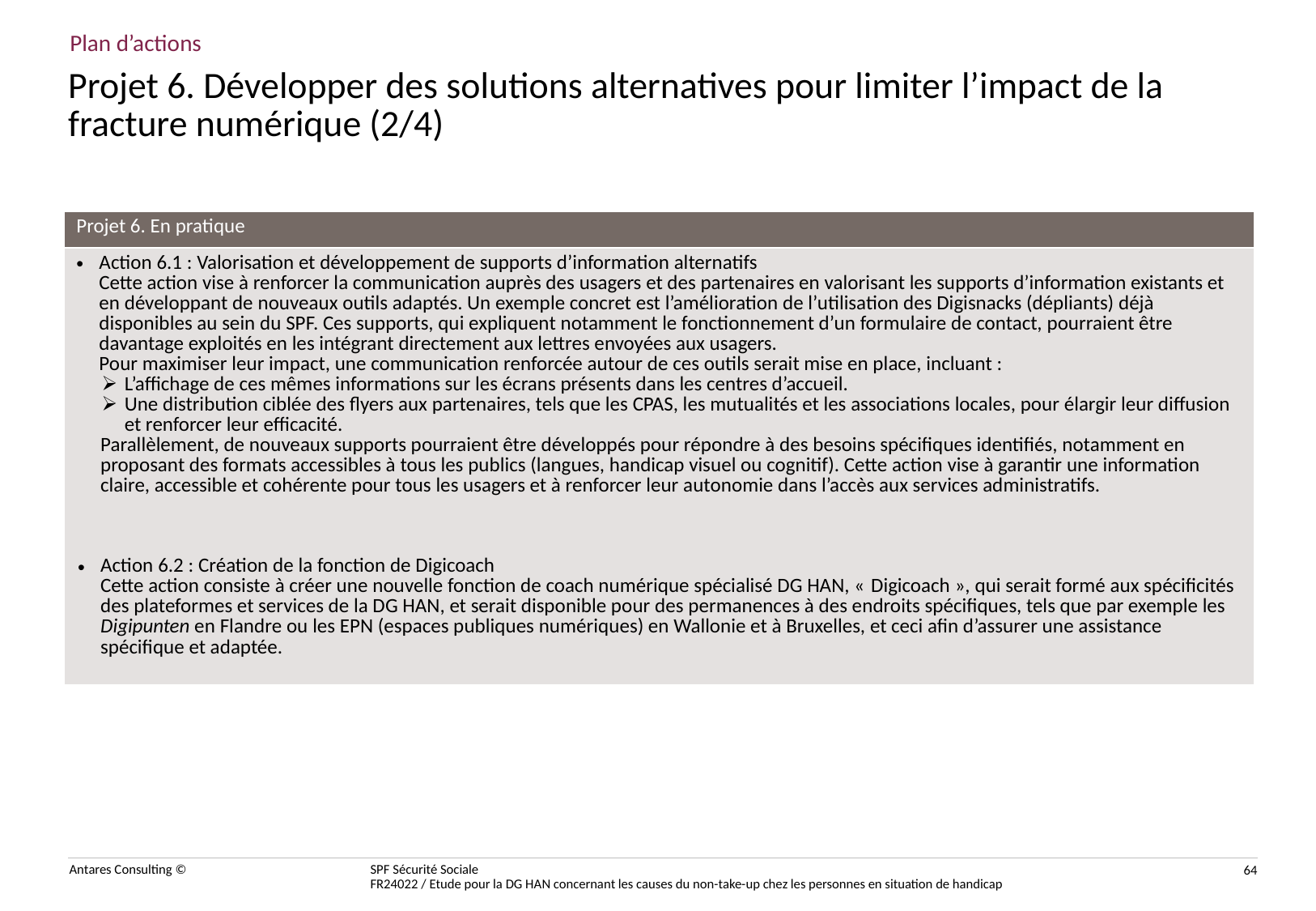

Plan d’actions
# Projet 6. Développer des solutions alternatives pour limiter l’impact de la fracture numérique (2/4)
| Projet 6. En pratique |
| --- |
| Action 6.1 : Valorisation et développement de supports d’information alternatifs Cette action vise à renforcer la communication auprès des usagers et des partenaires en valorisant les supports d’information existants et en développant de nouveaux outils adaptés. Un exemple concret est l’amélioration de l’utilisation des Digisnacks (dépliants) déjà disponibles au sein du SPF. Ces supports, qui expliquent notamment le fonctionnement d’un formulaire de contact, pourraient être davantage exploités en les intégrant directement aux lettres envoyées aux usagers. Pour maximiser leur impact, une communication renforcée autour de ces outils serait mise en place, incluant : L’affichage de ces mêmes informations sur les écrans présents dans les centres d’accueil. Une distribution ciblée des flyers aux partenaires, tels que les CPAS, les mutualités et les associations locales, pour élargir leur diffusion et renforcer leur efficacité. Parallèlement, de nouveaux supports pourraient être développés pour répondre à des besoins spécifiques identifiés, notamment en proposant des formats accessibles à tous les publics (langues, handicap visuel ou cognitif). Cette action vise à garantir une information claire, accessible et cohérente pour tous les usagers et à renforcer leur autonomie dans l’accès aux services administratifs. |
| Action 6.2 : Création de la fonction de Digicoach Cette action consiste à créer une nouvelle fonction de coach numérique spécialisé DG HAN, « Digicoach », qui serait formé aux spécificités des plateformes et services de la DG HAN, et serait disponible pour des permanences à des endroits spécifiques, tels que par exemple les Digipunten en Flandre ou les EPN (espaces publiques numériques) en Wallonie et à Bruxelles, et ceci afin d’assurer une assistance spécifique et adaptée. |